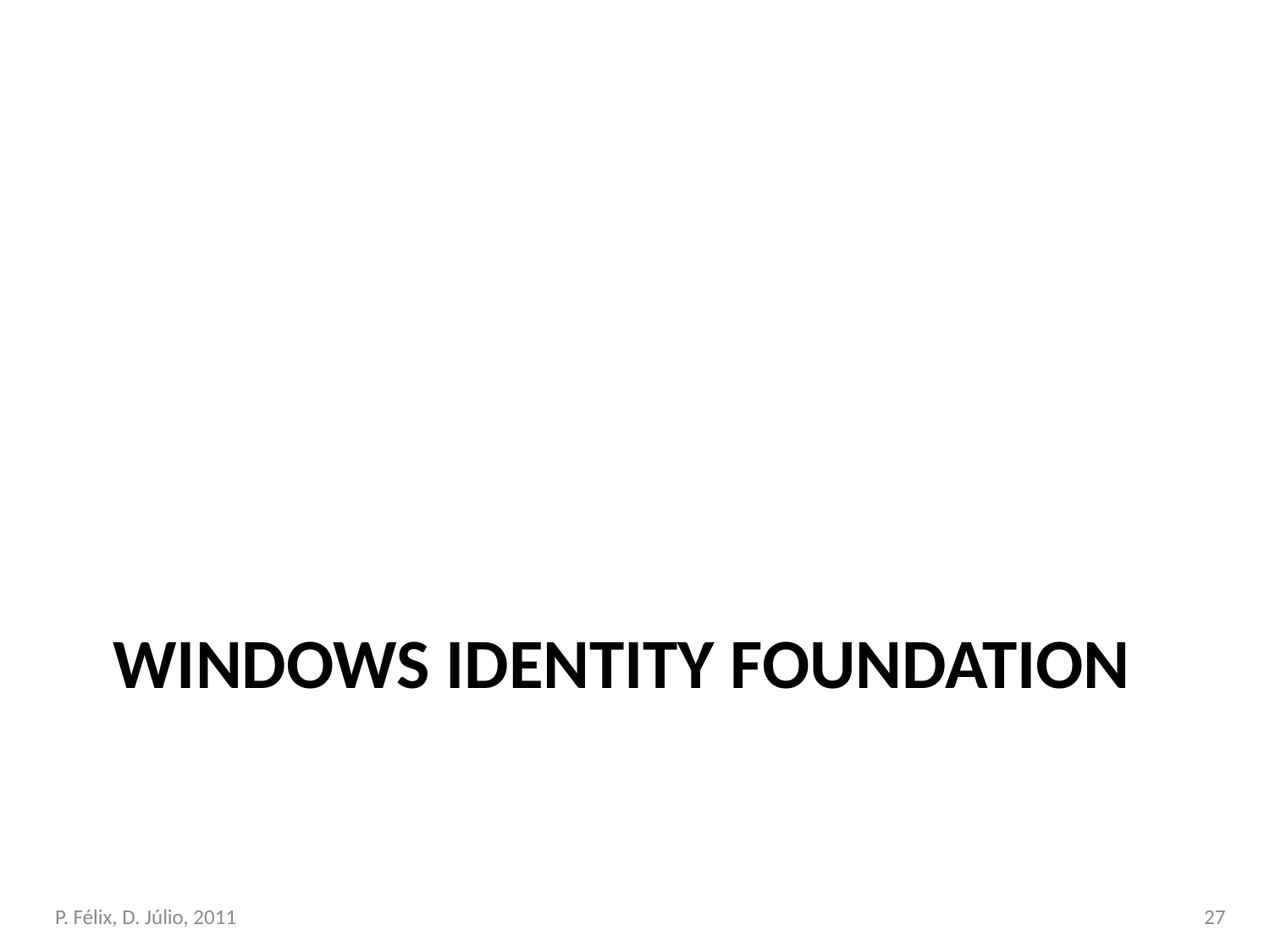

# Windows identity foundation
P. Félix, D. Júlio, 2011
27